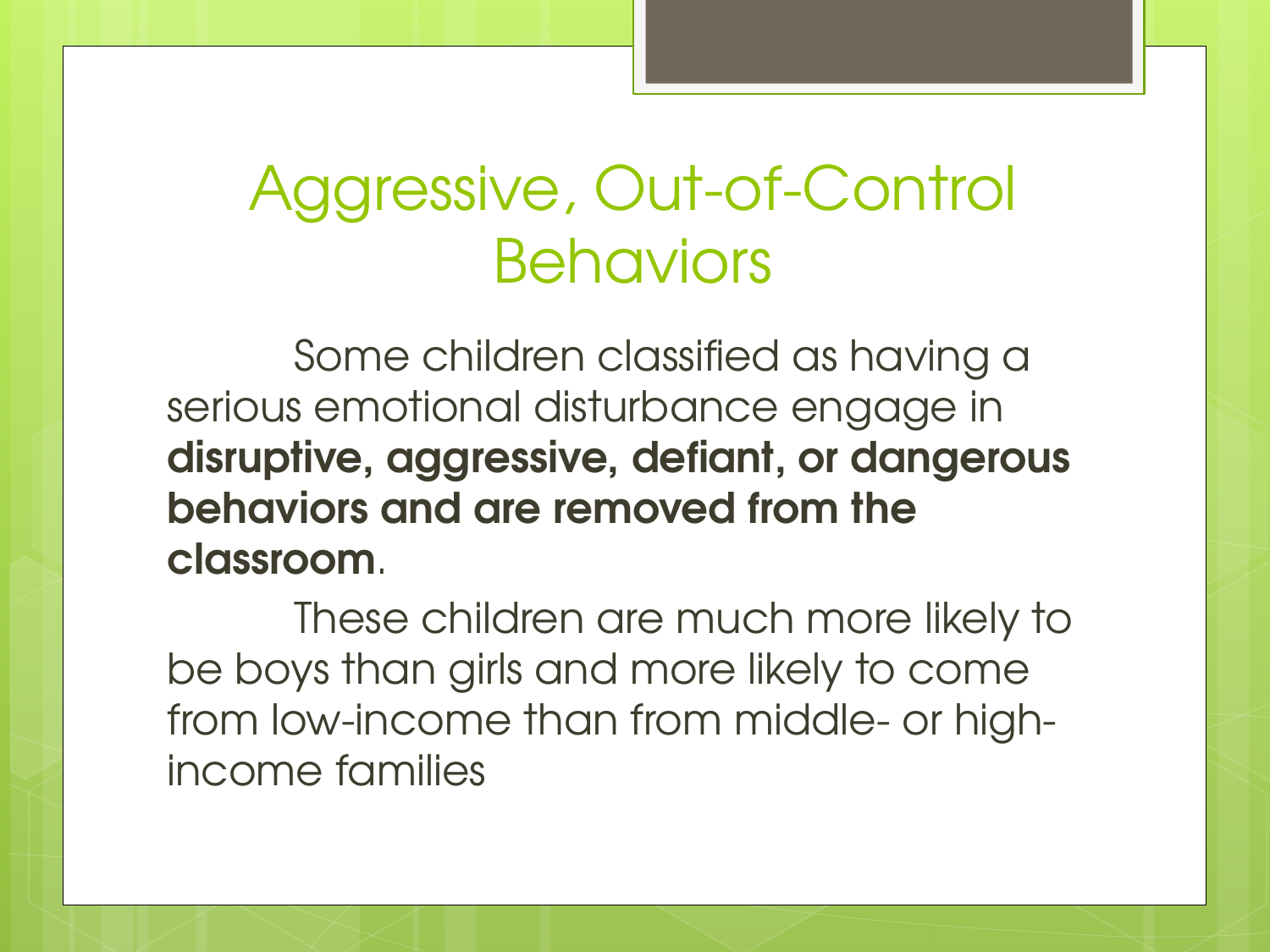

# Aggressive, Out-of-Control Behaviors
	Some children classified as having a serious emotional disturbance engage in disruptive, aggressive, defiant, or dangerous behaviors and are removed from the classroom.
	These children are much more likely to be boys than girls and more likely to come from low-income than from middle- or high-income families